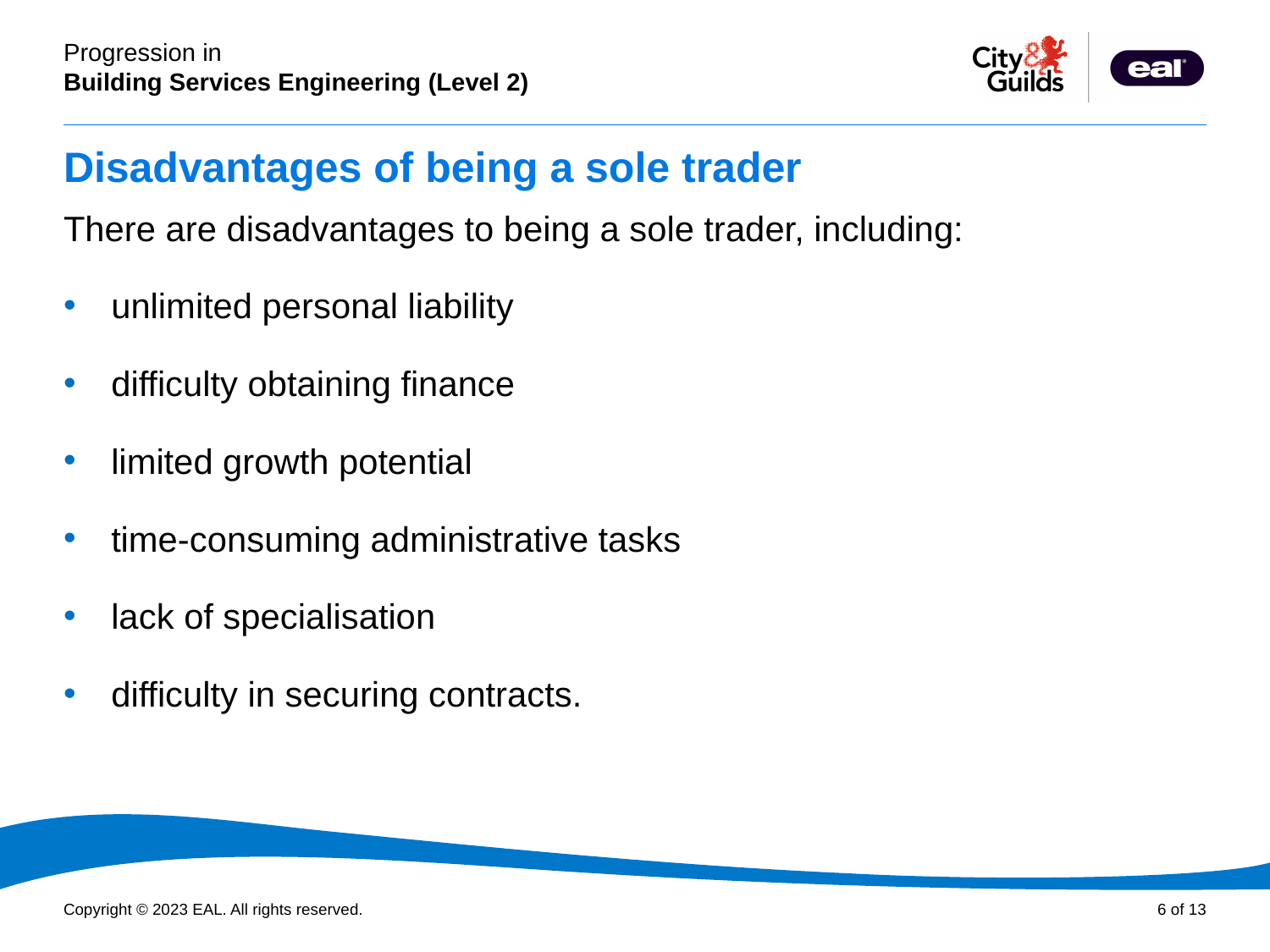

# Disadvantages of being a sole trader
There are disadvantages to being a sole trader, including:
unlimited personal liability
difficulty obtaining finance
limited growth potential
time-consuming administrative tasks
lack of specialisation
difficulty in securing contracts.